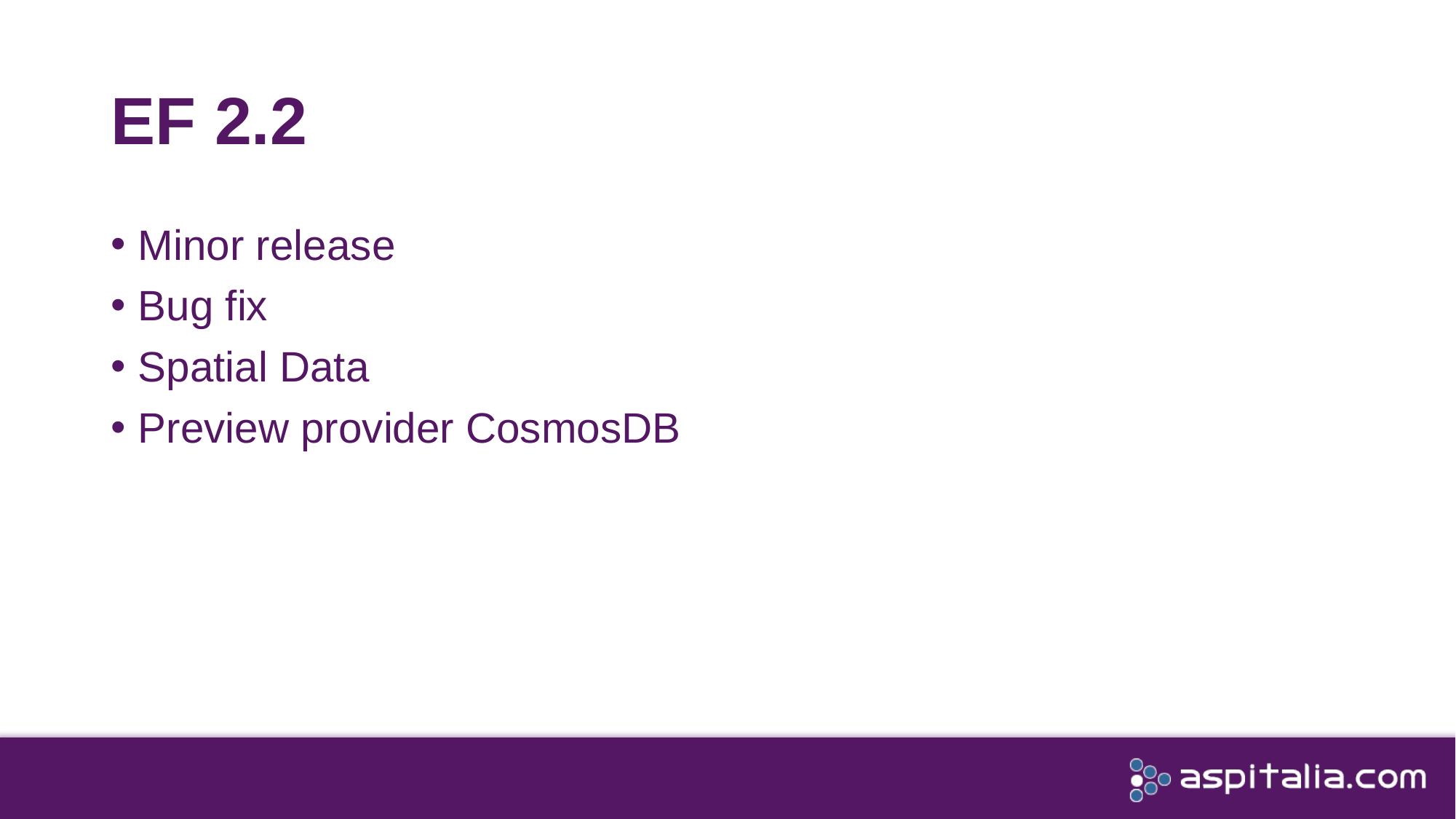

# EF 2.2
Minor release
Bug fix
Spatial Data
Preview provider CosmosDB